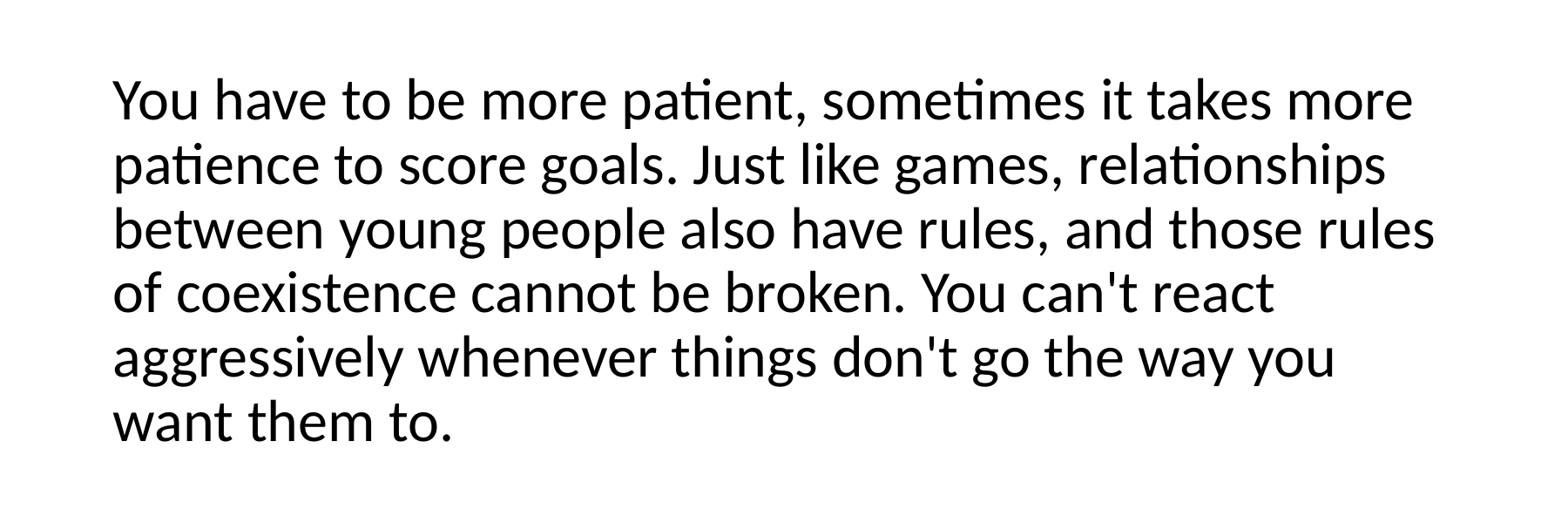

You have to be more patient, sometimes it takes more patience to score goals. Just like games, relationships between young people also have rules, and those rules of coexistence cannot be broken. You can't react aggressively whenever things don't go the way you want them to.